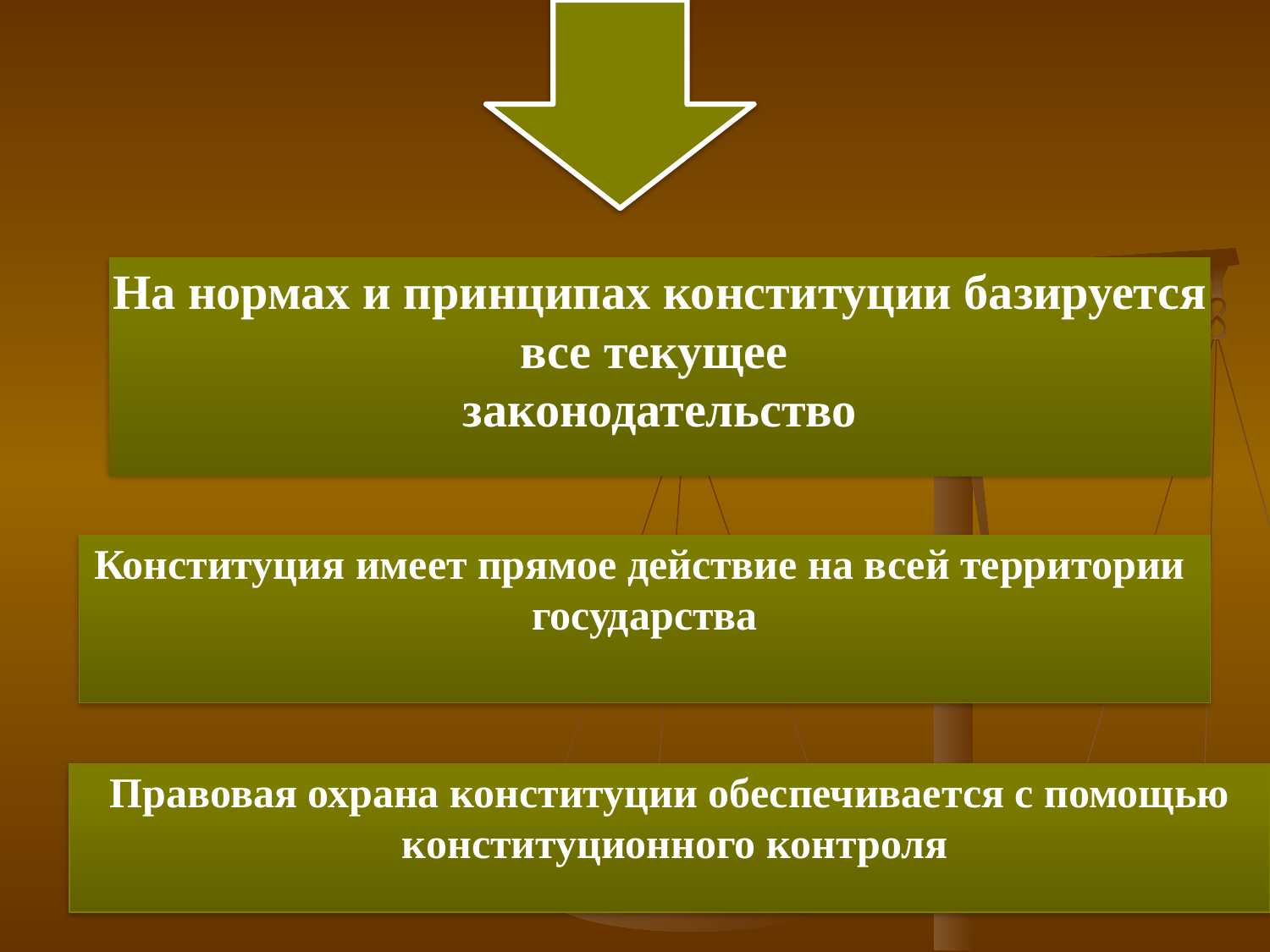

На нормах и принципах конституции базируется все текущее
законодательство
Конституция имеет прямое действие на всей территории
государства
Правовая охрана конституции обеспечивается с помощью
 конституционного контроля